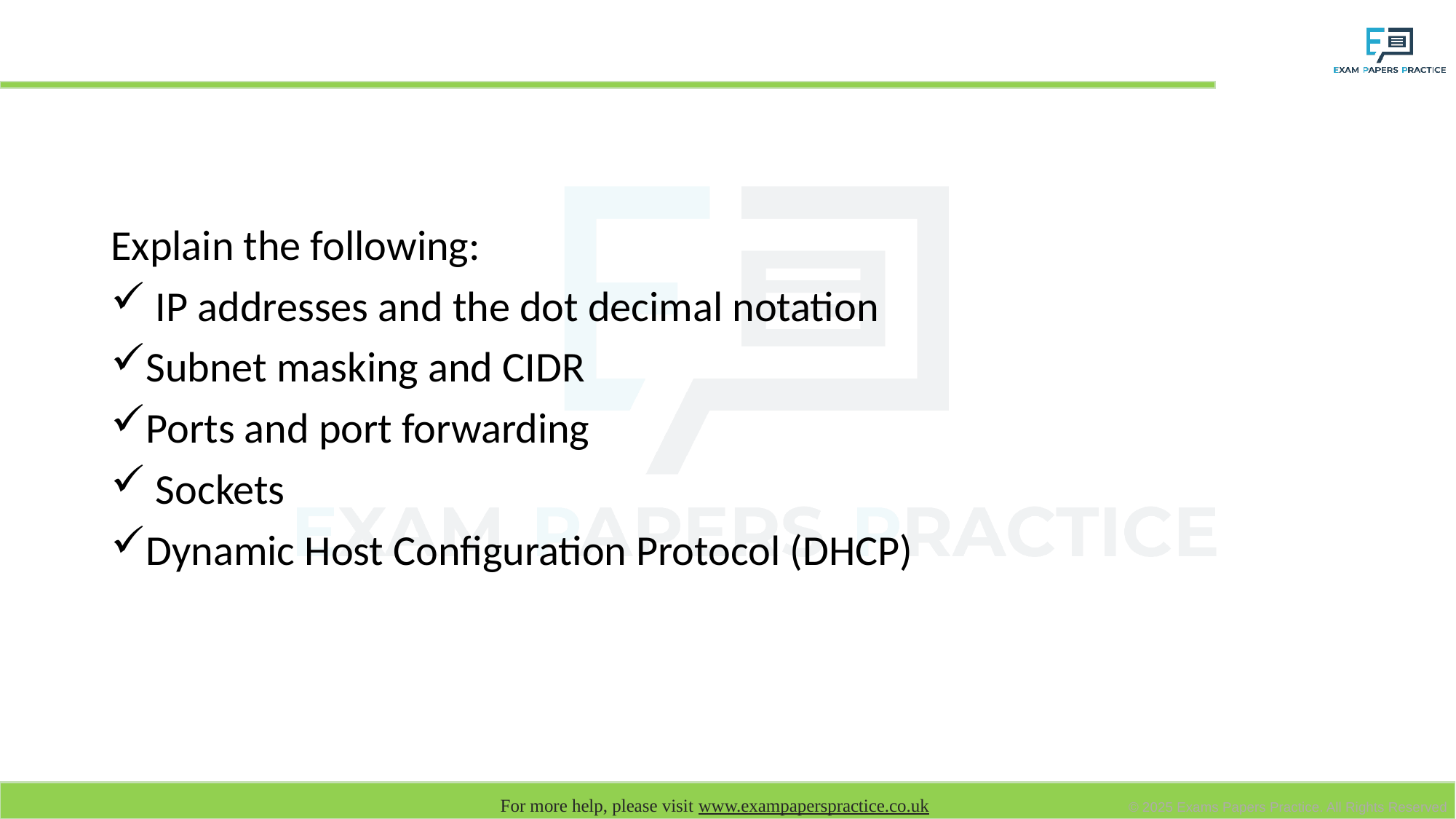

# Learning objectives
Explain the following:
 IP addresses and the dot decimal notation
Subnet masking and CIDR
Ports and port forwarding
 Sockets
Dynamic Host Configuration Protocol (DHCP)